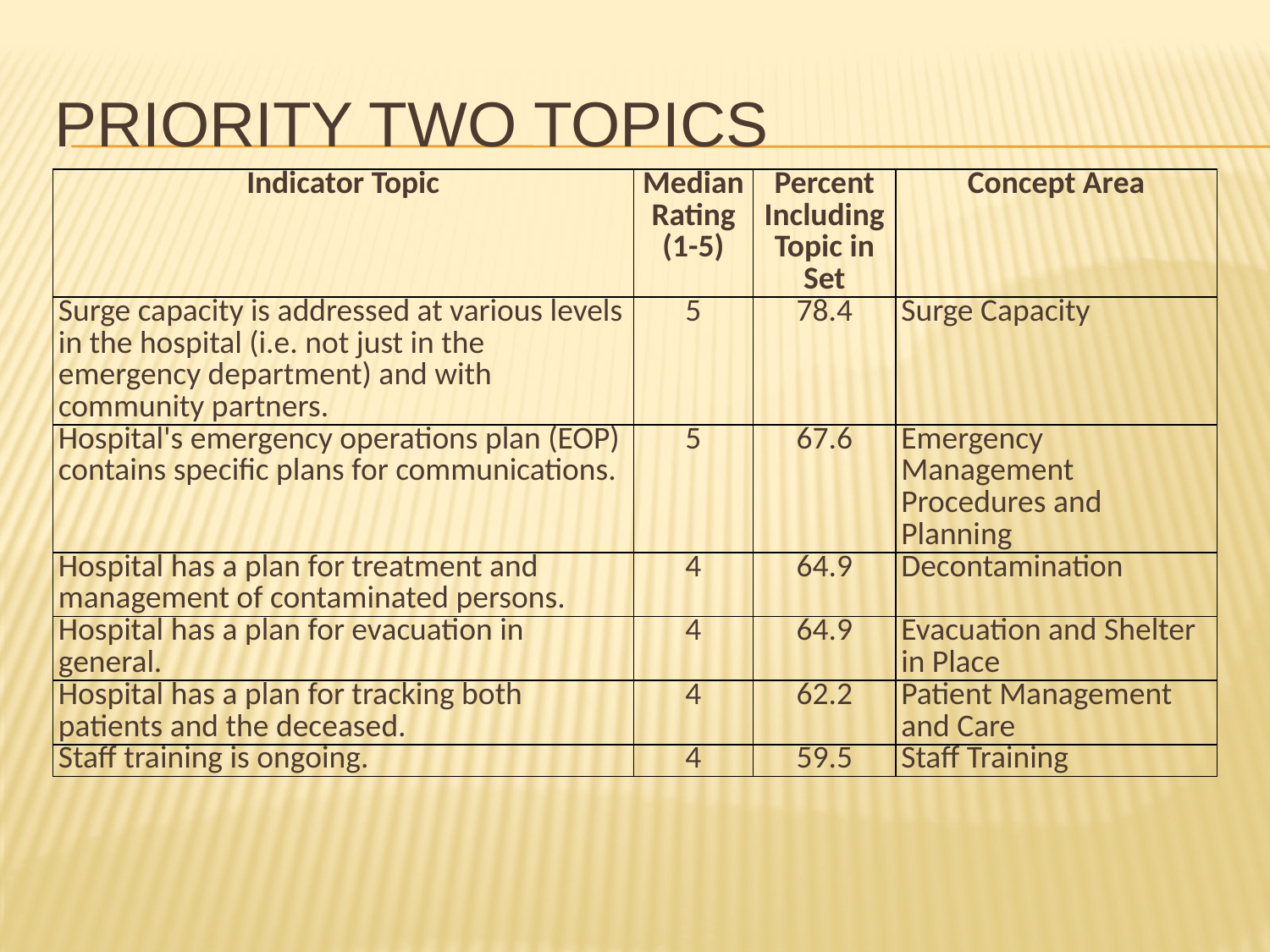

# Priority Two topics
| Indicator Topic | Median Rating (1-5) | Percent Including Topic in Set | Concept Area |
| --- | --- | --- | --- |
| Surge capacity is addressed at various levels in the hospital (i.e. not just in the emergency department) and with community partners. | 5 | 78.4 | Surge Capacity |
| Hospital's emergency operations plan (EOP) contains specific plans for communications. | 5 | 67.6 | Emergency Management Procedures and Planning |
| Hospital has a plan for treatment and management of contaminated persons. | 4 | 64.9 | Decontamination |
| Hospital has a plan for evacuation in general. | 4 | 64.9 | Evacuation and Shelter in Place |
| Hospital has a plan for tracking both patients and the deceased. | 4 | 62.2 | Patient Management and Care |
| Staff training is ongoing. | 4 | 59.5 | Staff Training |